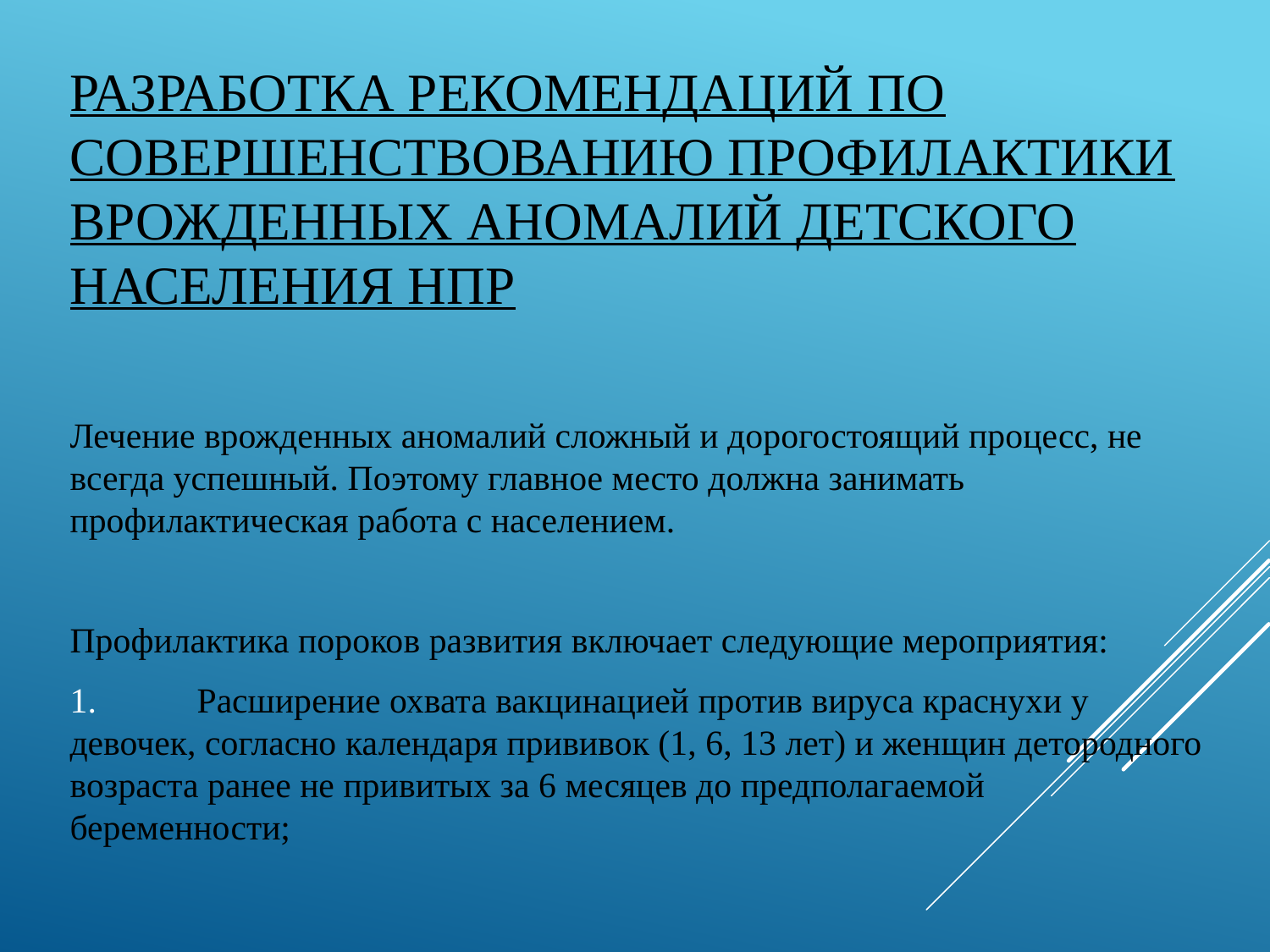

# Разработка рекомендаций по совершенствованию профилактики врожденных аномалий детского населения НПР
Лечение врожденных аномалий сложный и дорогостоящий процесс, не всегда успешный. Поэтому главное место должна занимать профилактическая работа с населением.

Профилактика пороков развития включает следующие мероприятия:
1.	Расширение охвата вакцинацией против вируса краснухи у девочек, согласно календаря прививок (1, 6, 13 лет) и женщин детородного возраста ранее не привитых за 6 месяцев до предполагаемой беременности;